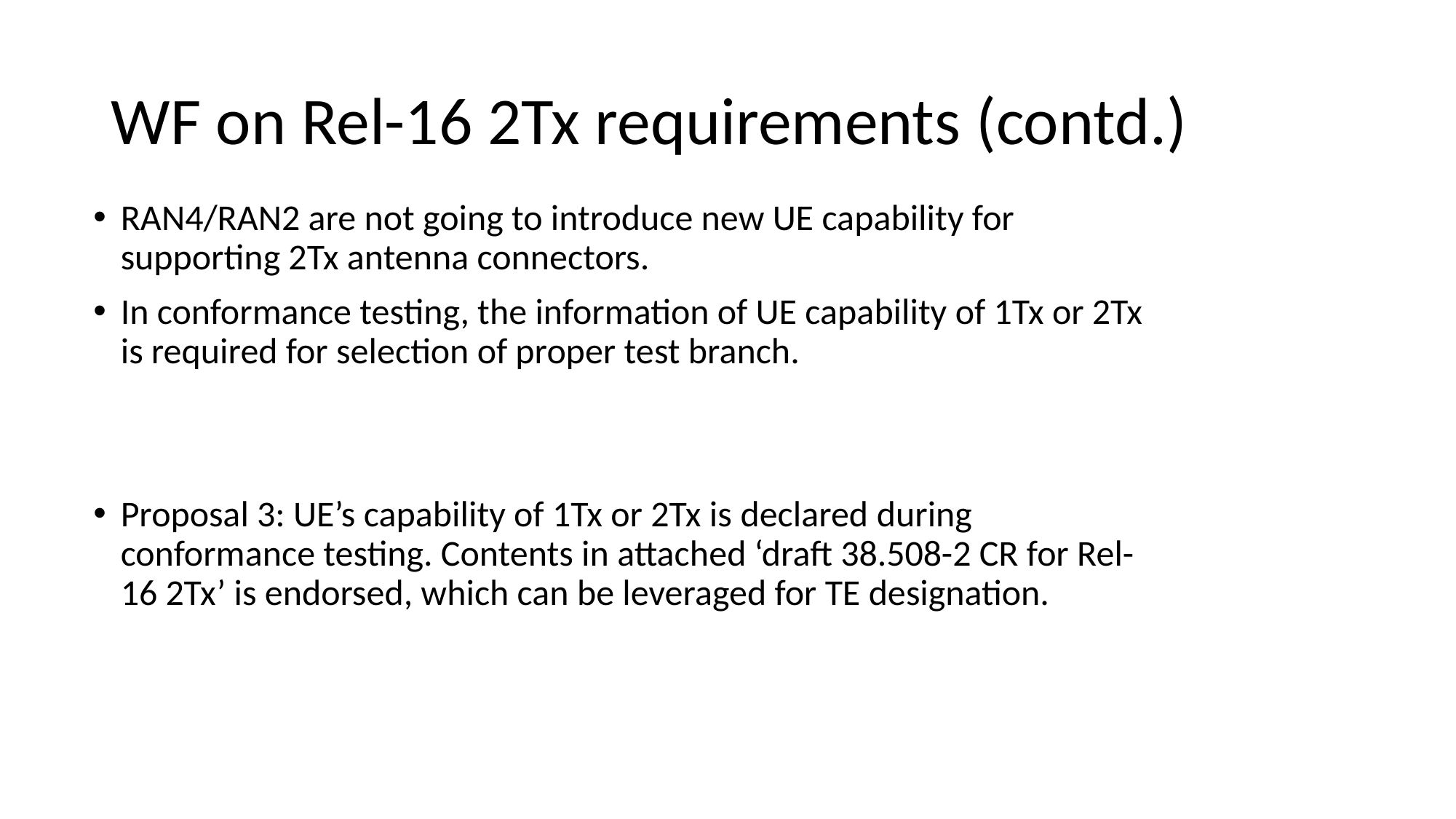

# WF on Rel-16 2Tx requirements (contd.)
RAN4/RAN2 are not going to introduce new UE capability for supporting 2Tx antenna connectors.
In conformance testing, the information of UE capability of 1Tx or 2Tx is required for selection of proper test branch.

Proposal 3: UE’s capability of 1Tx or 2Tx is declared during conformance testing. Contents in attached ‘draft 38.508-2 CR for Rel-16 2Tx’ is endorsed, which can be leveraged for TE designation.